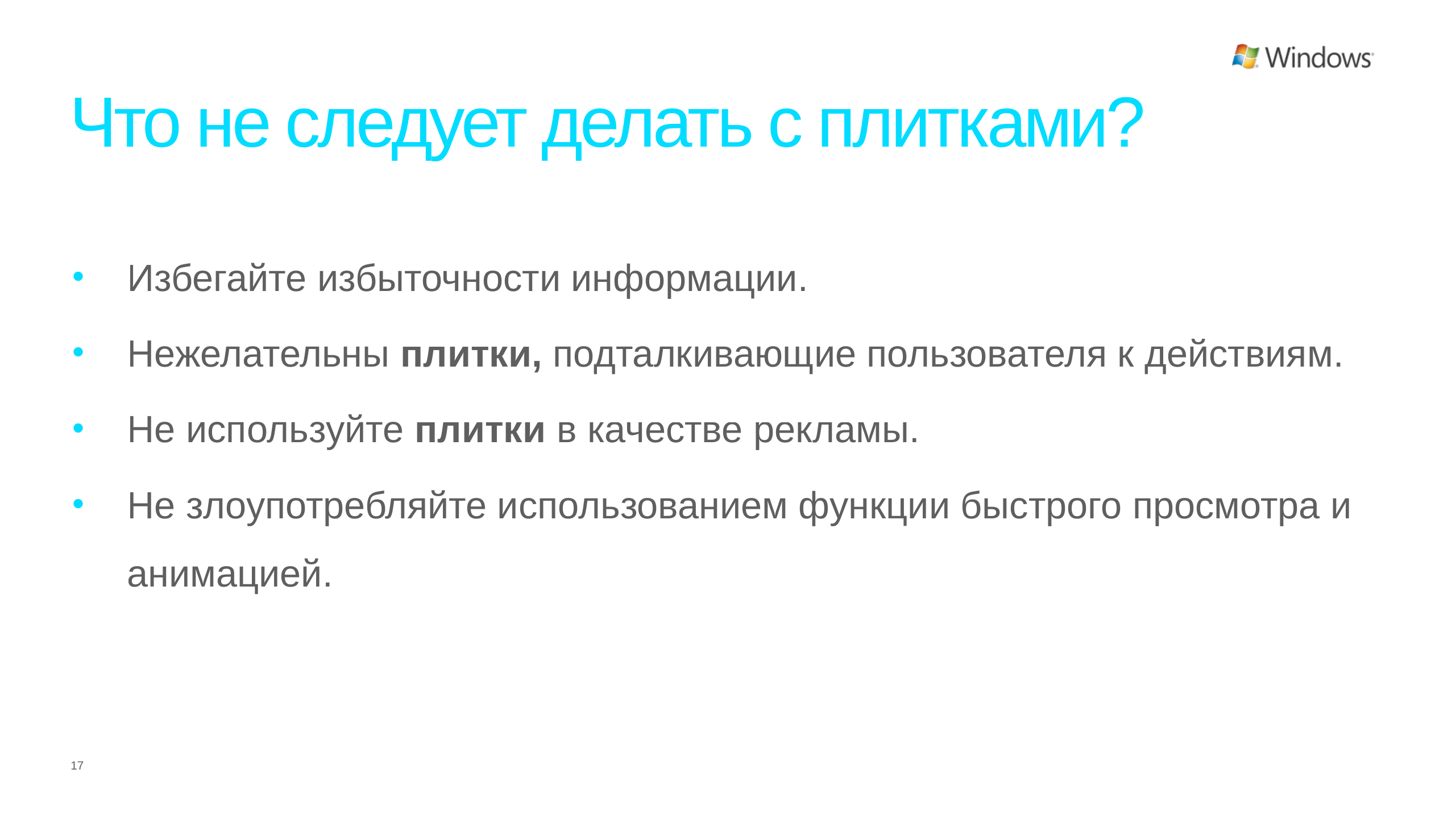

# Что не следует делать с плитками?
Избегайте избыточности информации.
Нежелательны плитки, подталкивающие пользователя к действиям.
Не используйте плитки в качестве рекламы.
Не злоупотребляйте использованием функции быстрого просмотра и анимацией.